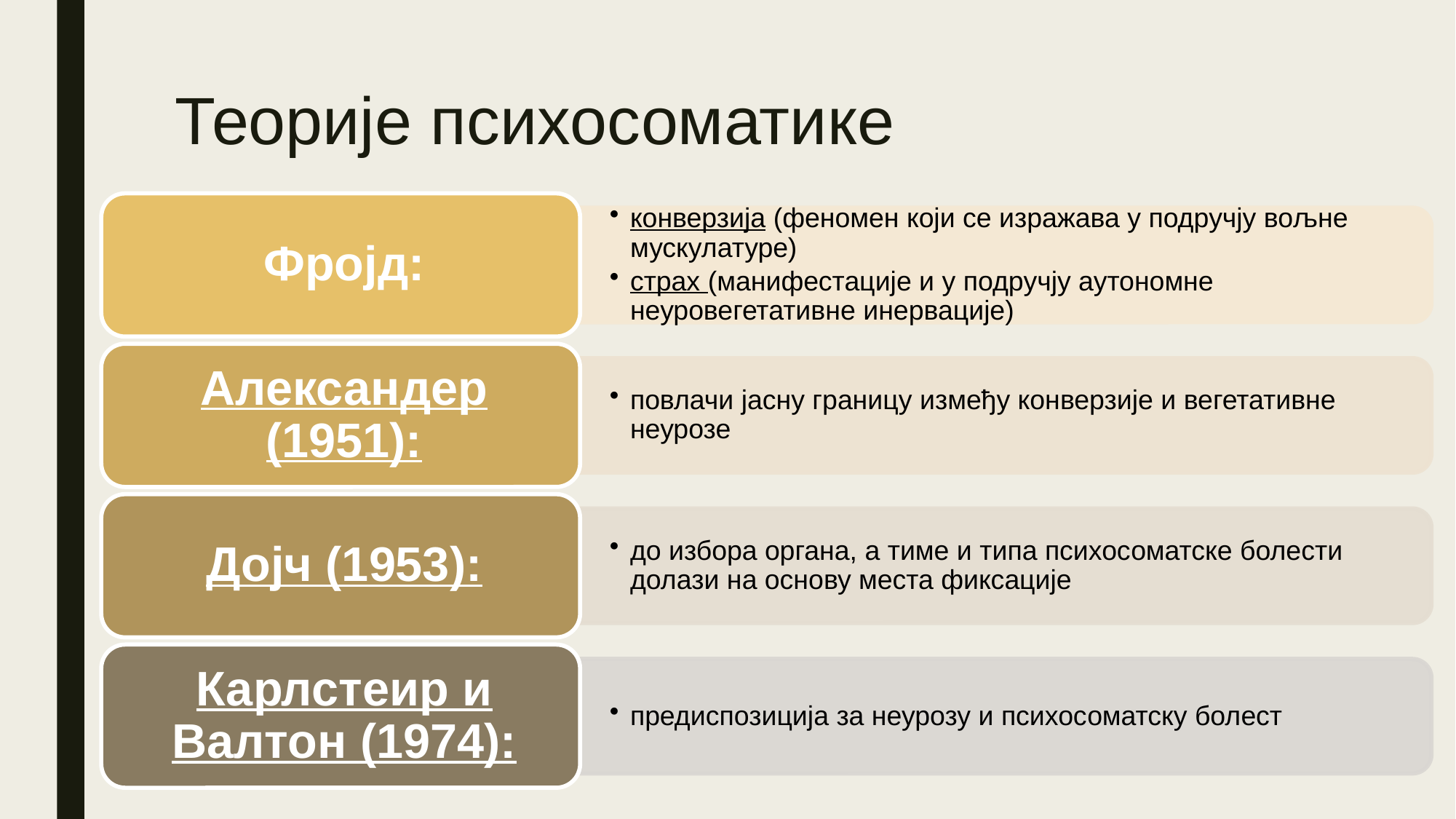

# Теорије психосоматике
конверзија (феномен који се изражава у подручју вољне мускулатуре)
страх (манифестације и у подручју аутономне неуровегетативне инервације)
Фројд:
повлачи јасну границу између конверзије и вегетативне неурозе
Александер (1951):
до избора органа, а тиме и типа психосоматске болести долази на основу места фиксације
Дојч (1953):
предиспозиција за неурозу и психосоматску болест
Карлстеир и Валтон (1974):